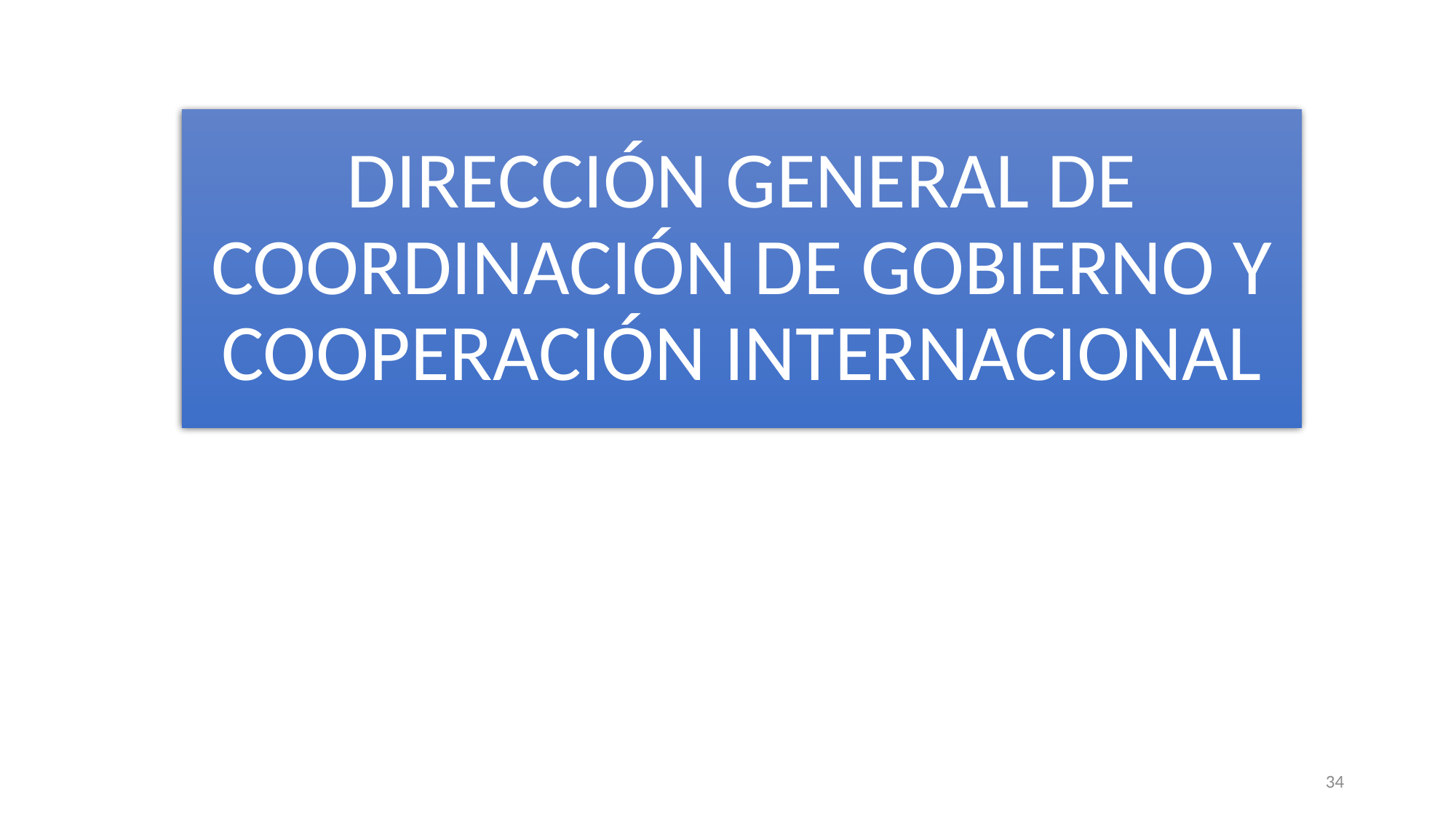

# DIRECCIÓN GENERAL DE COORDINACIÓN DE GOBIERNO Y COOPERACIÓN INTERNACIONAL
34